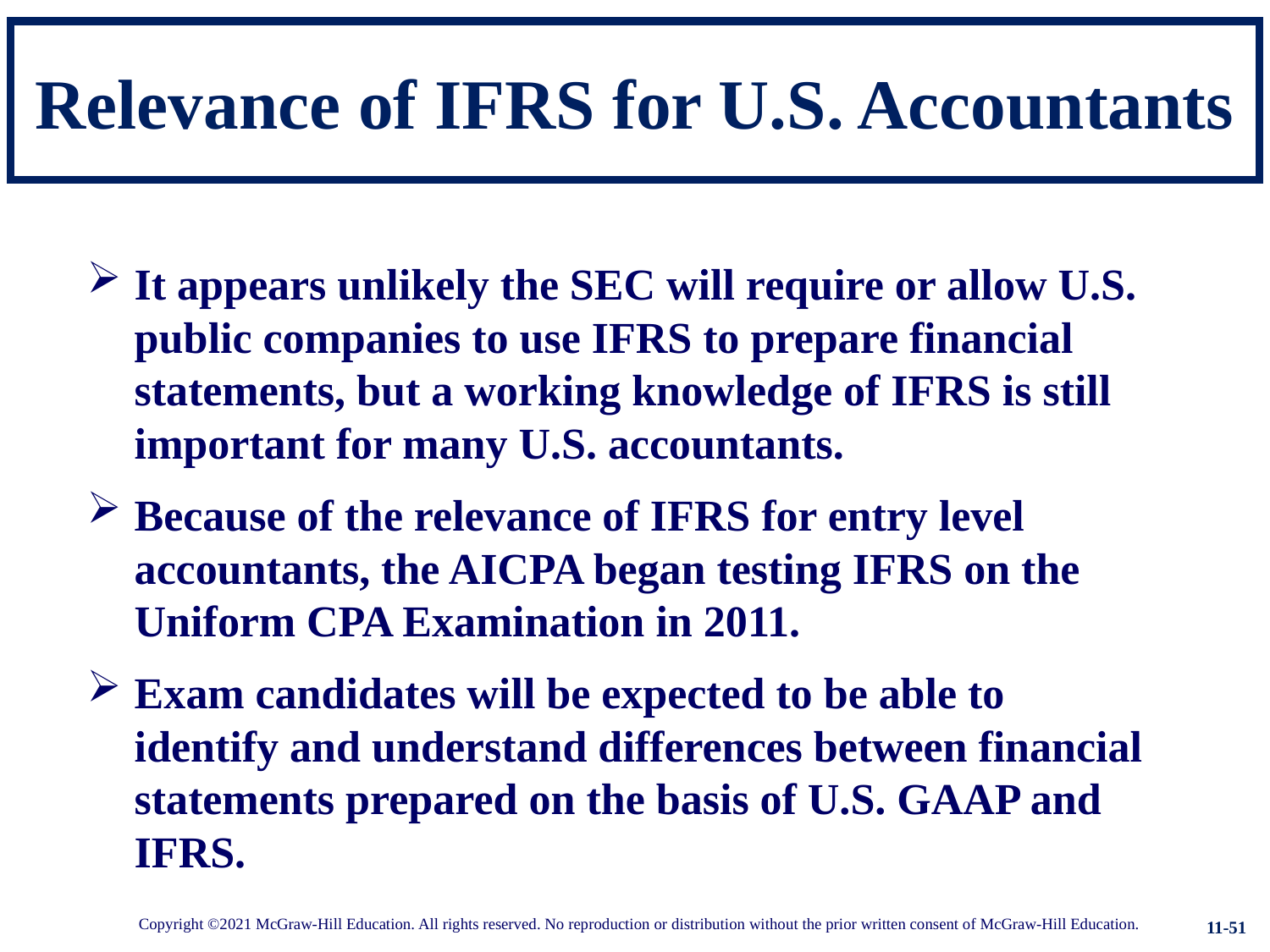

# Relevance of IFRS for U.S. Accountants
It appears unlikely the SEC will require or allow U.S. public companies to use IFRS to prepare financial statements, but a working knowledge of IFRS is still important for many U.S. accountants.
Because of the relevance of IFRS for entry level accountants, the AICPA began testing IFRS on the Uniform CPA Examination in 2011.
Exam candidates will be expected to be able to identify and understand differences between financial statements prepared on the basis of U.S. GAAP and IFRS.
11-51
Copyright ©2021 McGraw-Hill Education. All rights reserved. No reproduction or distribution without the prior written consent of McGraw-Hill Education.